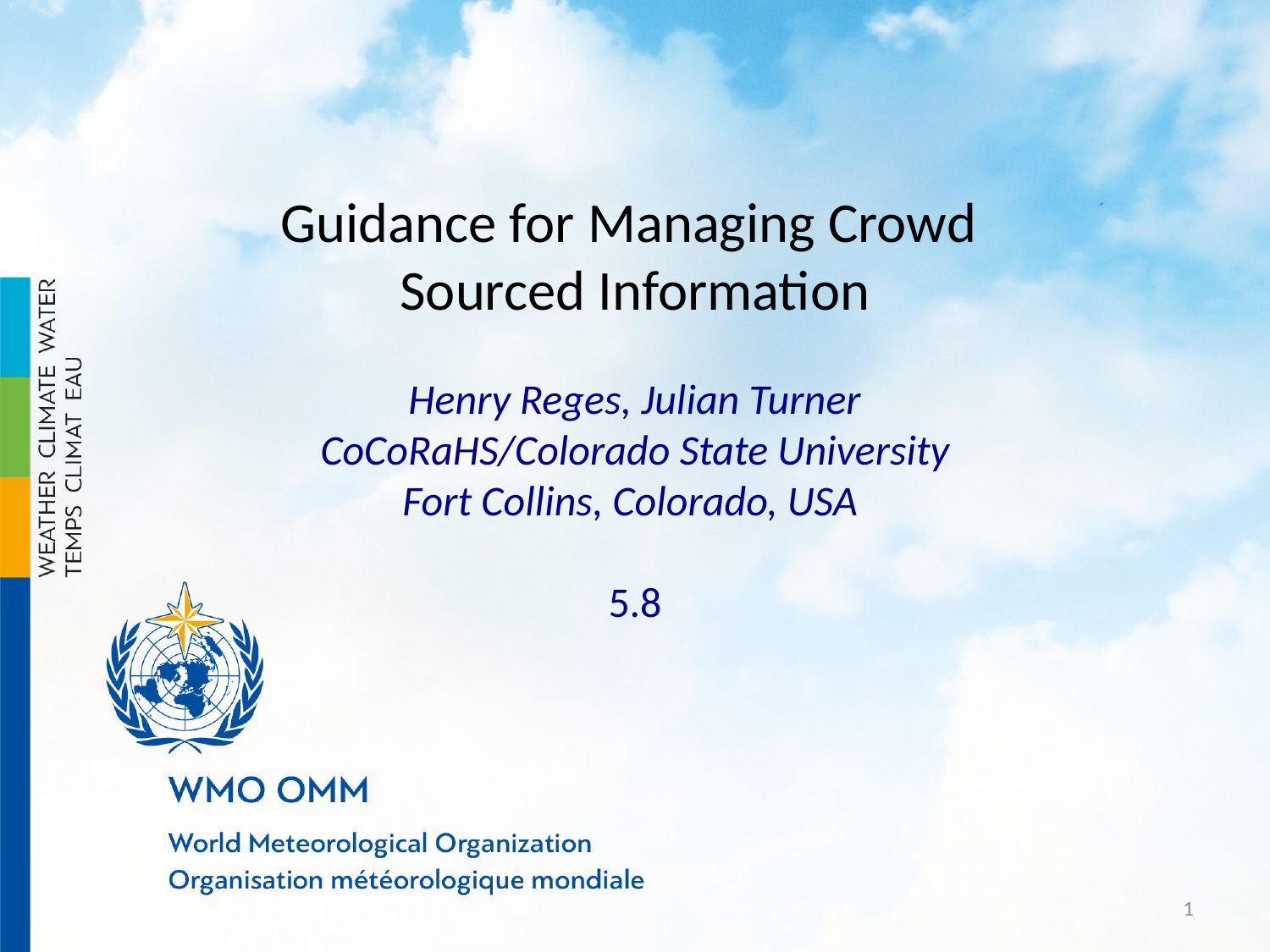

Guidance for Managing Crowd
Sourced Information

Henry Reges, Julian Turner
CoCoRaHS/Colorado State University
Fort Collins, Colorado, USA

5.8
1